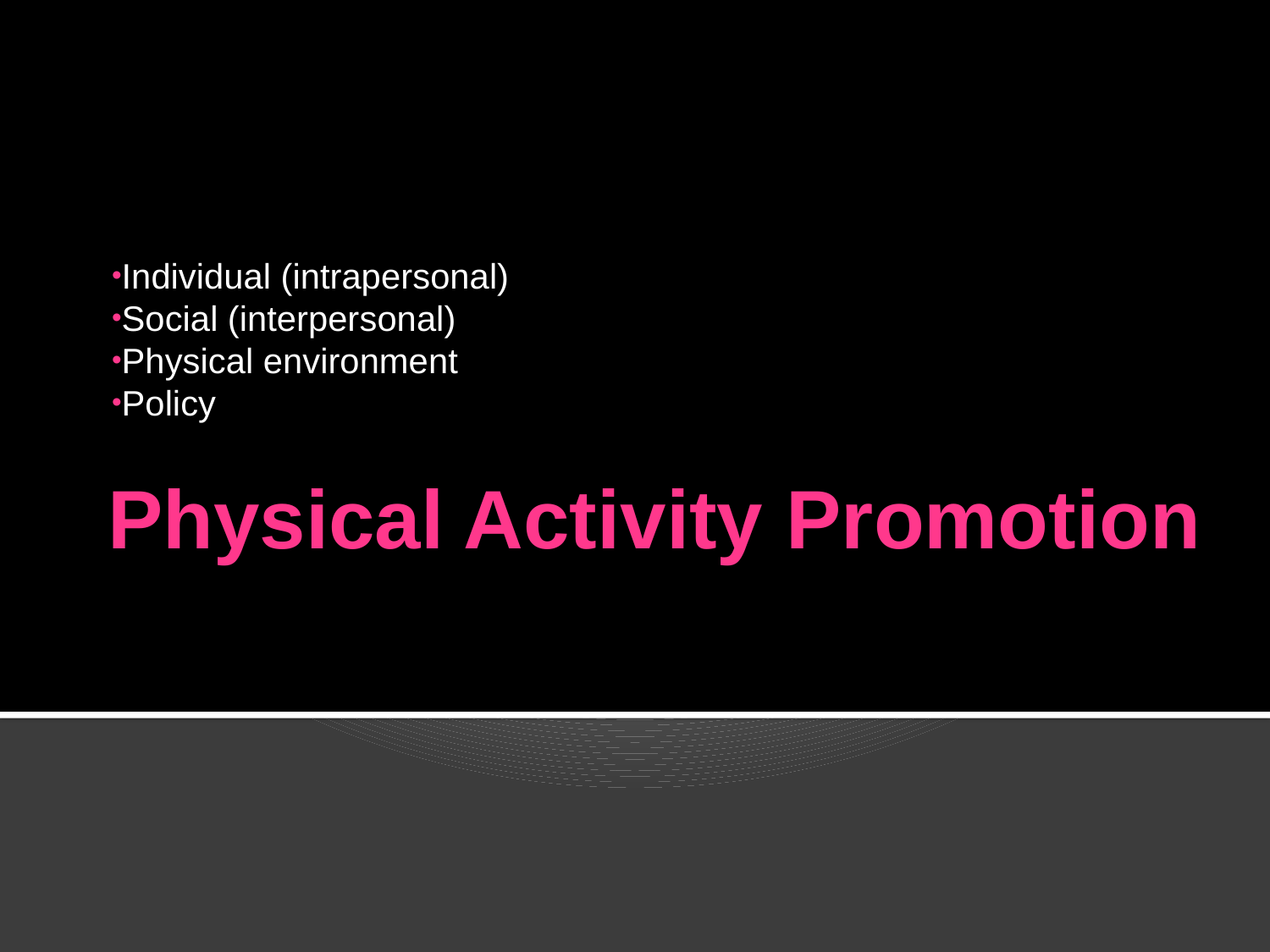

Individual (intrapersonal)
Social (interpersonal)
Physical environment
Policy

# Physical Activity Promotion